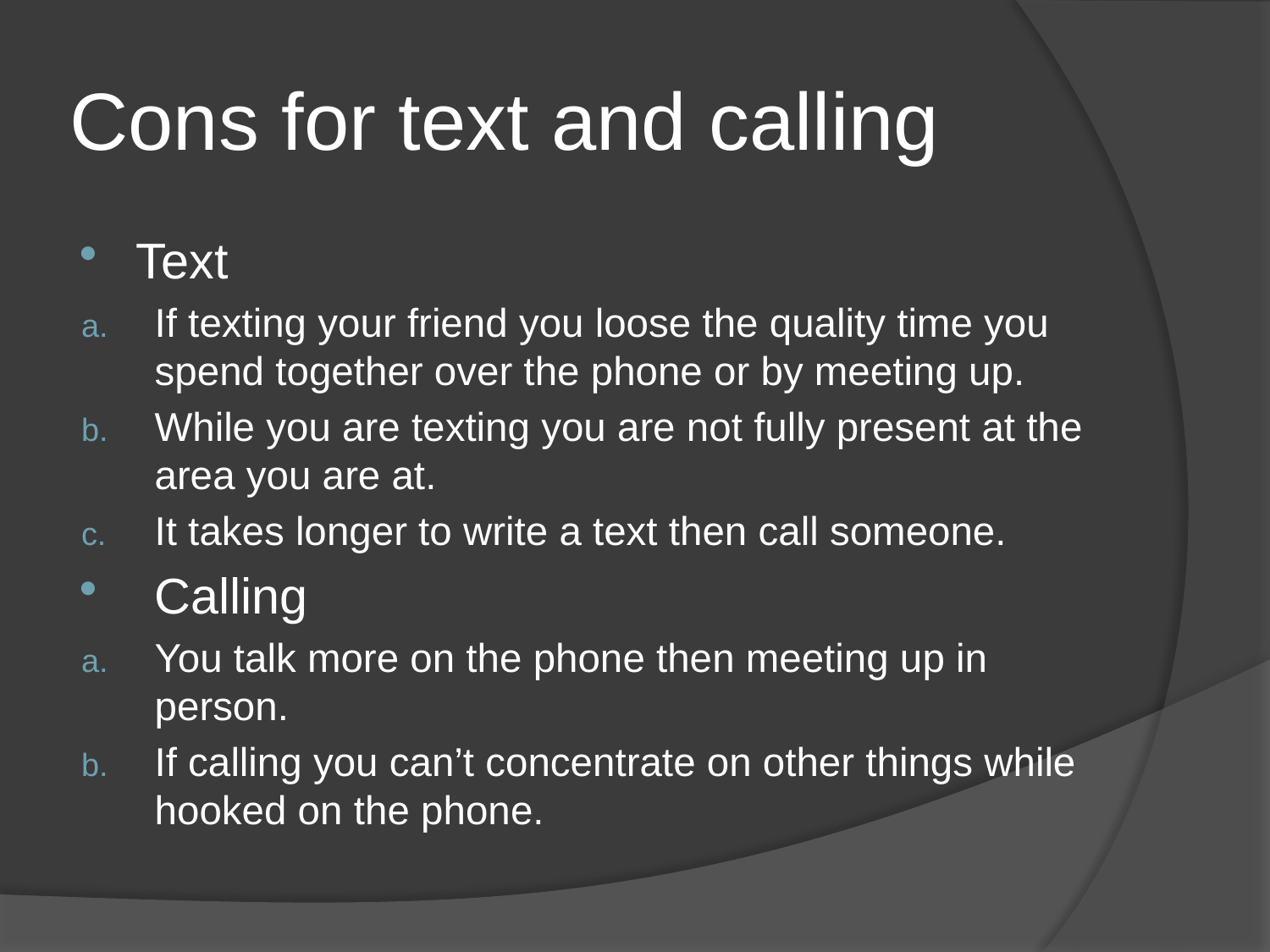

# Cons for text and calling
Text
If texting your friend you loose the quality time you spend together over the phone or by meeting up.
While you are texting you are not fully present at the area you are at.
It takes longer to write a text then call someone.
Calling
You talk more on the phone then meeting up in person.
If calling you can’t concentrate on other things while hooked on the phone.